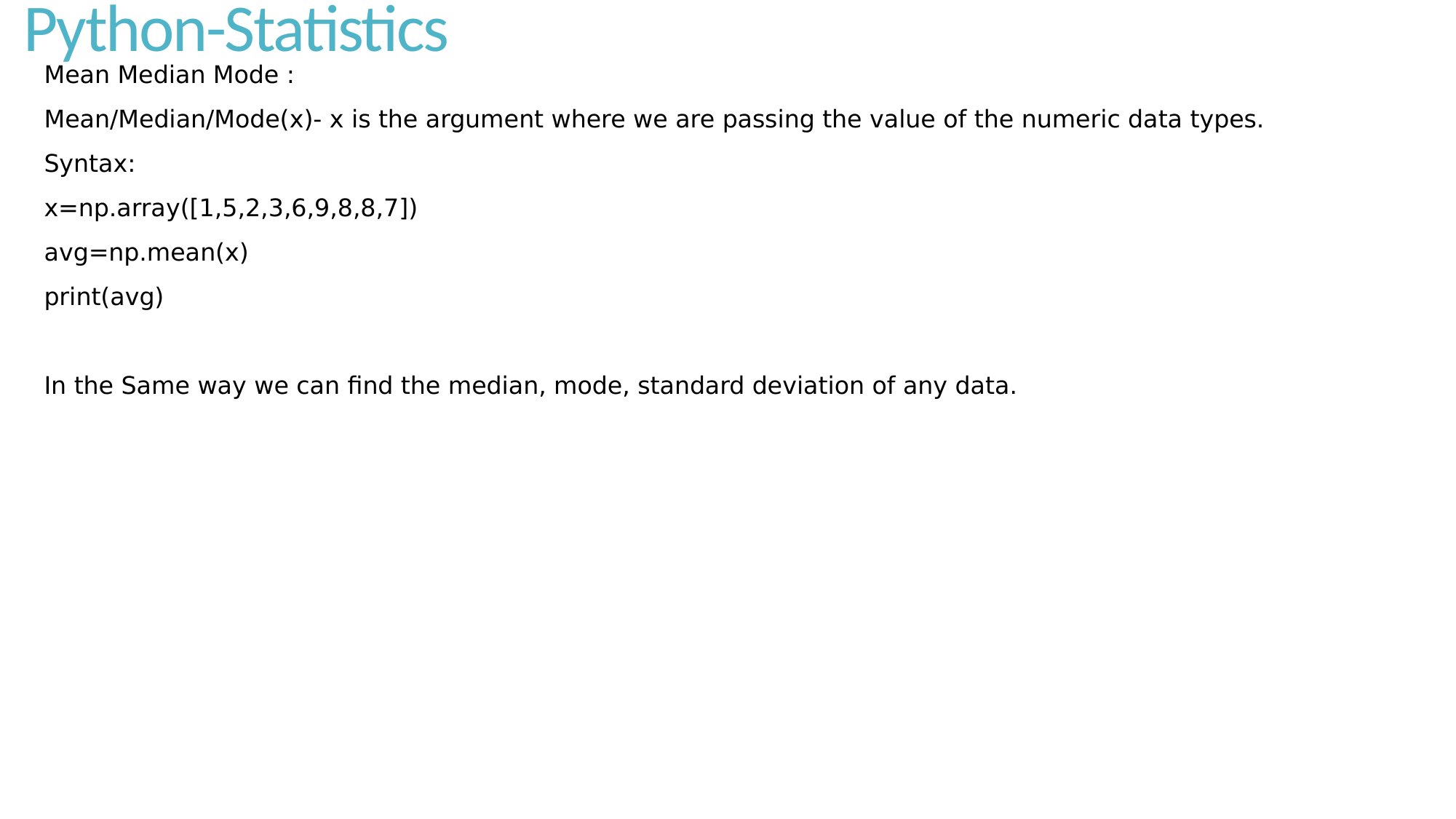

# Python-Statistics
Mean Median Mode :
Mean/Median/Mode(x)- x is the argument where we are passing the value of the numeric data types.
Syntax:
x=np.array([1,5,2,3,6,9,8,8,7])
avg=np.mean(x)
print(avg)

In the Same way we can find the median, mode, standard deviation of any data.